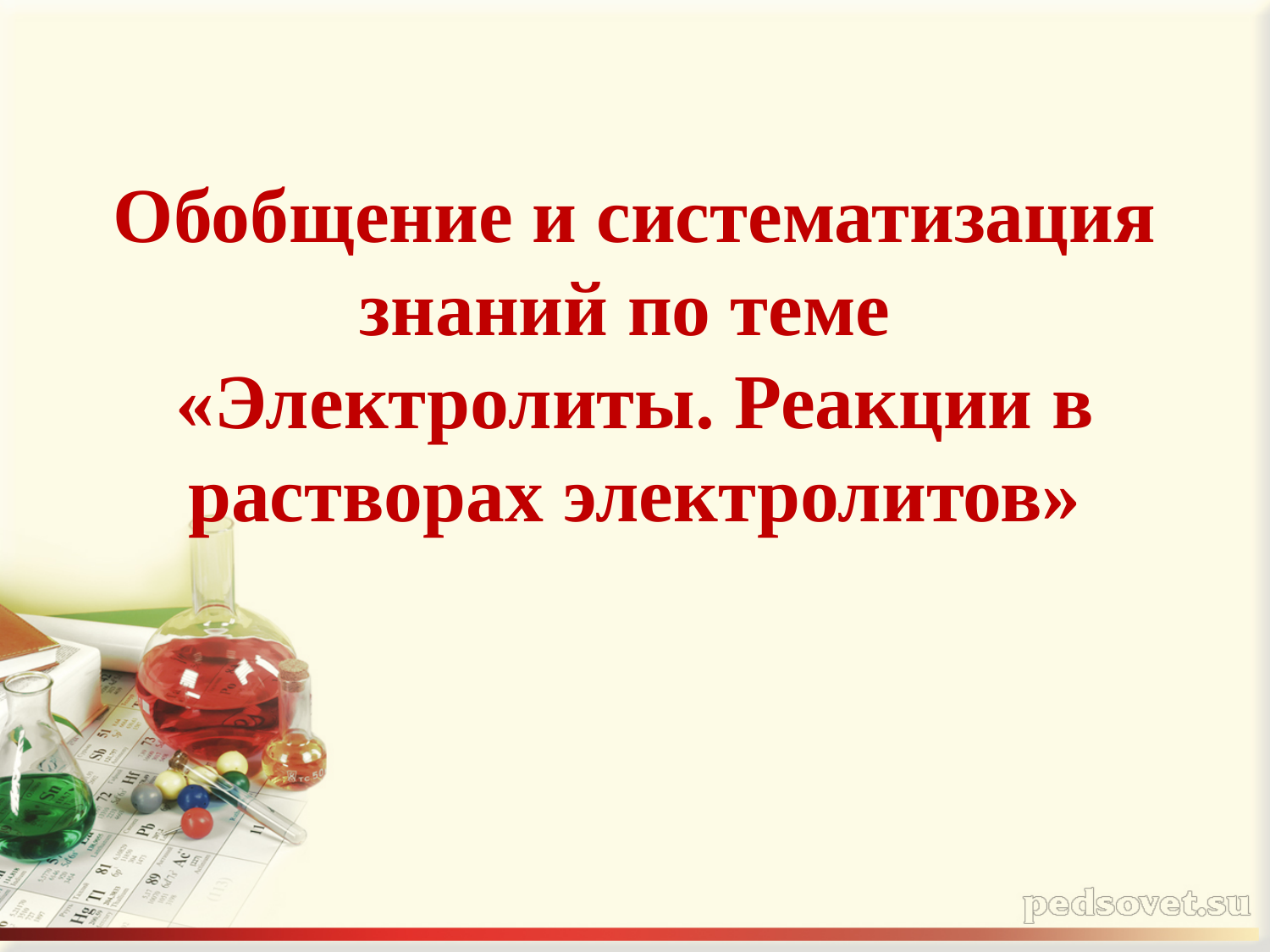

# Обобщение и систематизация знаний по теме  «Электролиты. Реакции в растворах электролитов»